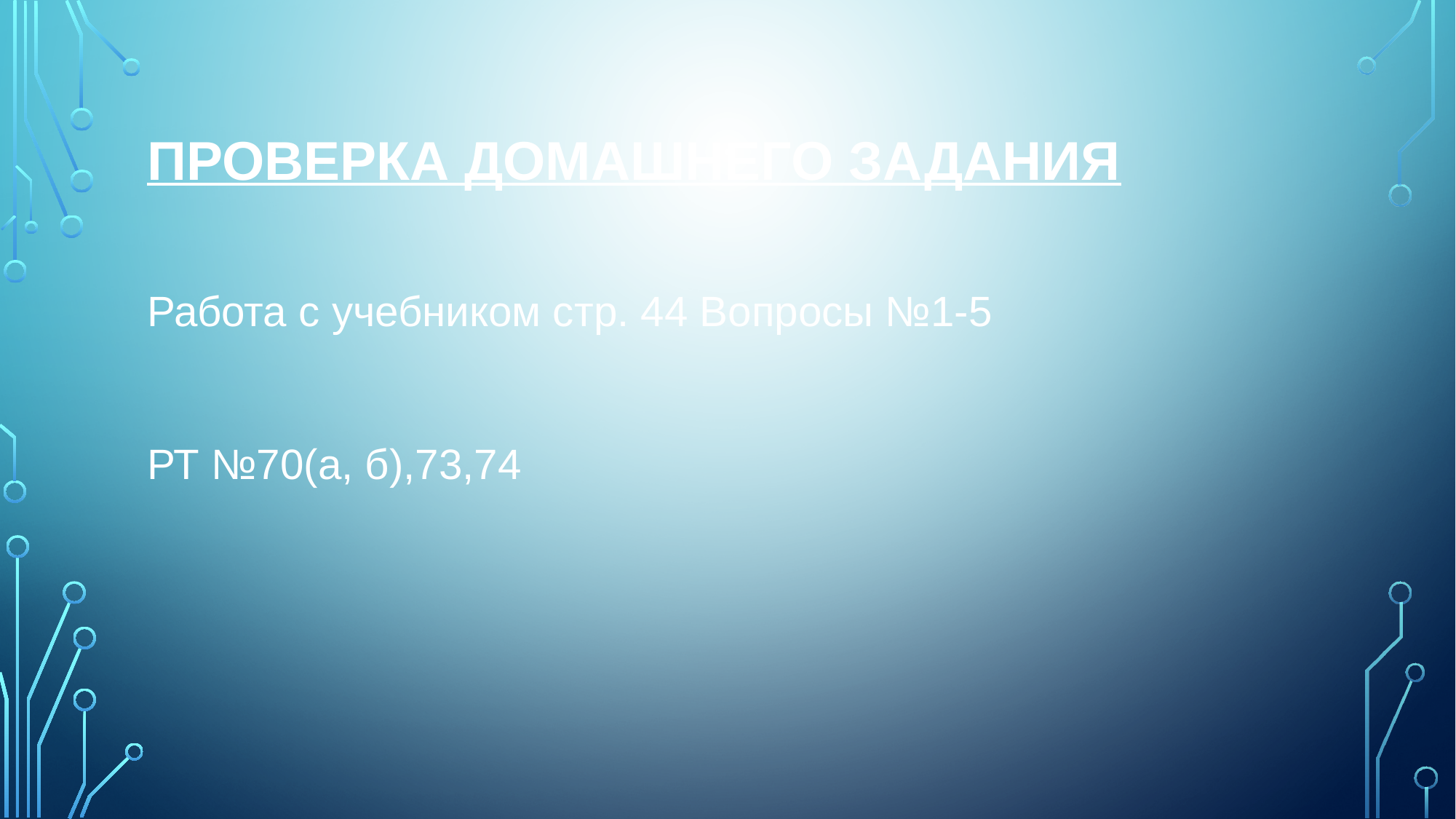

# Проверка домашнего задания
Работа с учебником стр. 44 Вопросы №1-5

РТ №70(а, б),73,74